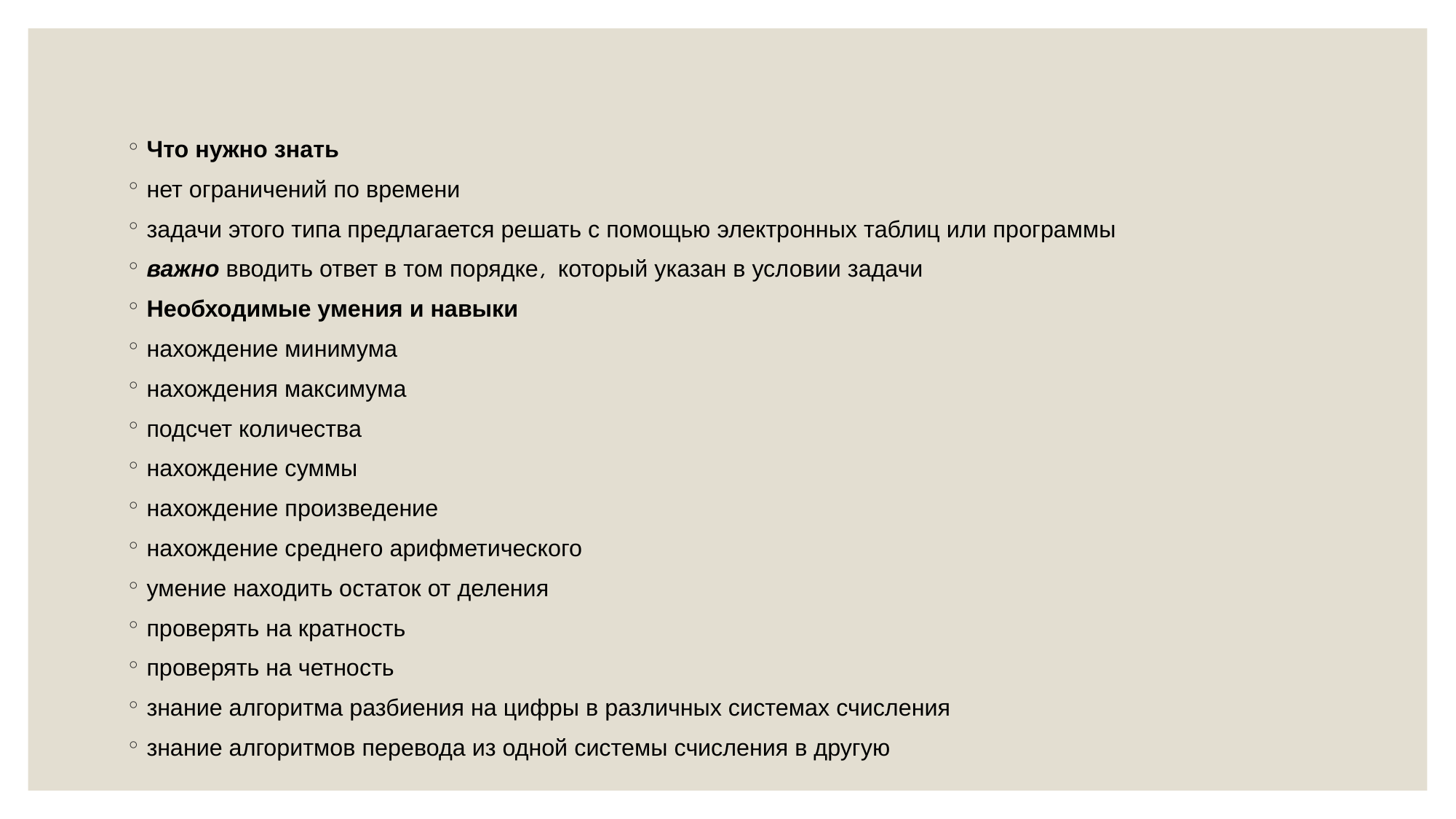

Что нужно знать
нет ограничений по времени
задачи этого типа предлагается решать с помощью электронных таблиц или программы
важно вводить ответ в том порядке,  который указан в условии задачи
Необходимые умения и навыки
нахождение минимума
нахождения максимума
подсчет количества
нахождение суммы
нахождение произведение
нахождение среднего арифметического
умение находить остаток от деления
проверять на кратность
проверять на четность
знание алгоритма разбиения на цифры в различных системах счисления
знание алгоритмов перевода из одной системы счисления в другую